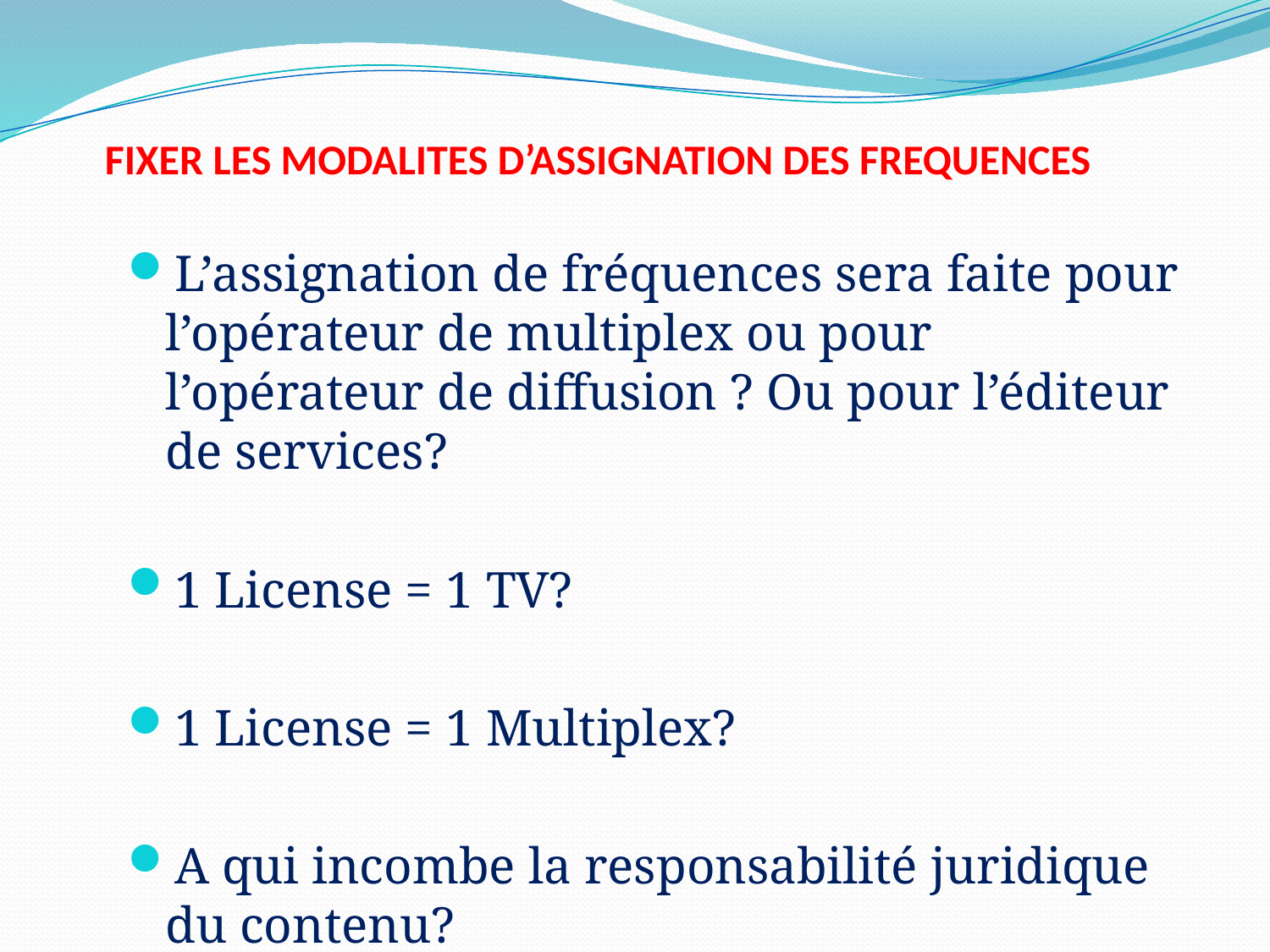

# FIXER LES MODALITES D’ASSIGNATION DES FREQUENCES
L’assignation de fréquences sera faite pour l’opérateur de multiplex ou pour l’opérateur de diffusion ? Ou pour l’éditeur de services?

1 License = 1 TV?

1 License = 1 Multiplex?

A qui incombe la responsabilité juridique du contenu?